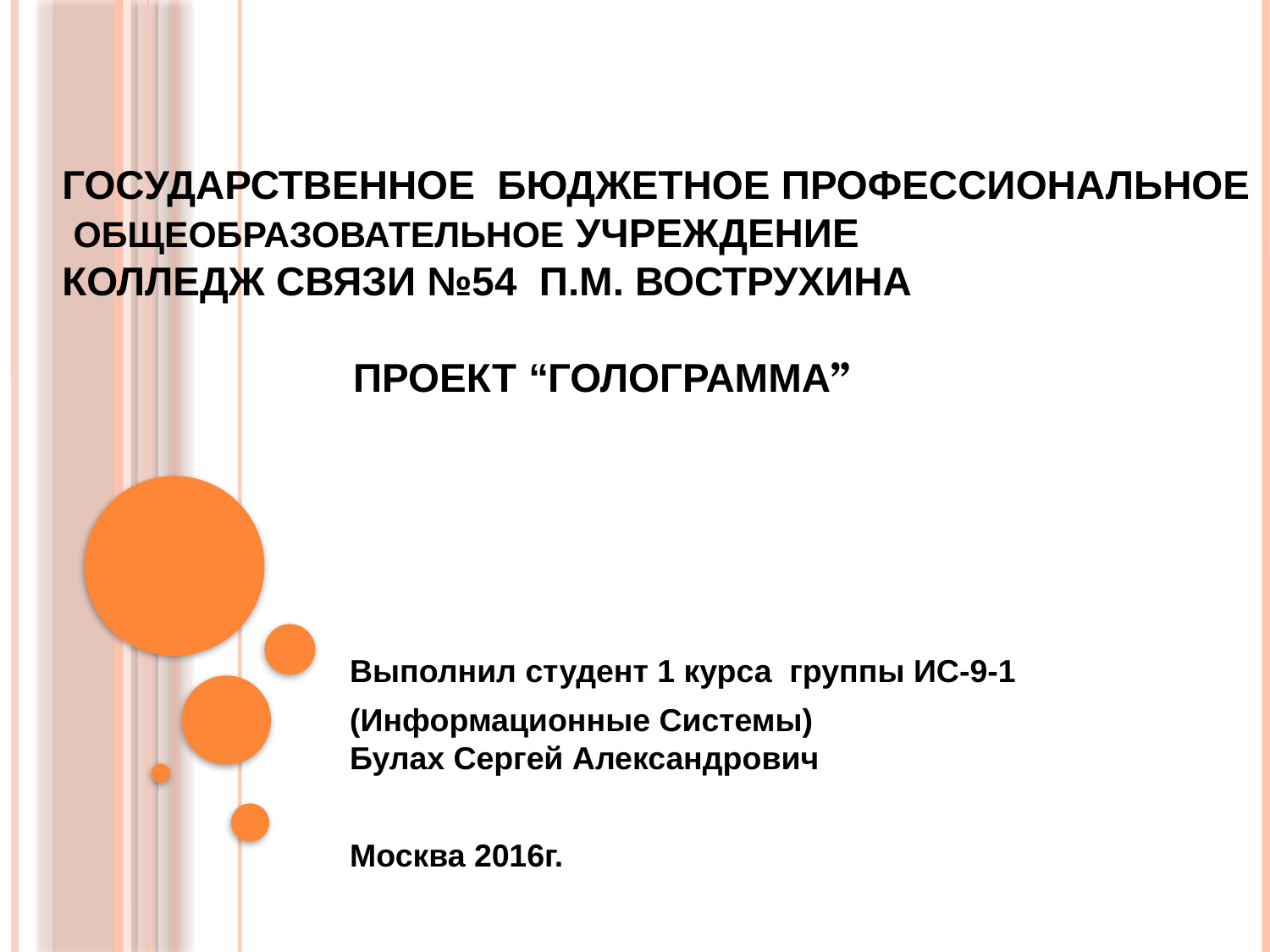

# Государственное  бюджетное профессиональное  общеобразовательное учреждение Колледж связи №54  П.М. Вострухина Проект “Голограмма”
Выполнил студент 1 курса  группы ИС-9-1
(Информационные Системы)                                                 Булах Сергей Александрович

Москва 2016г.